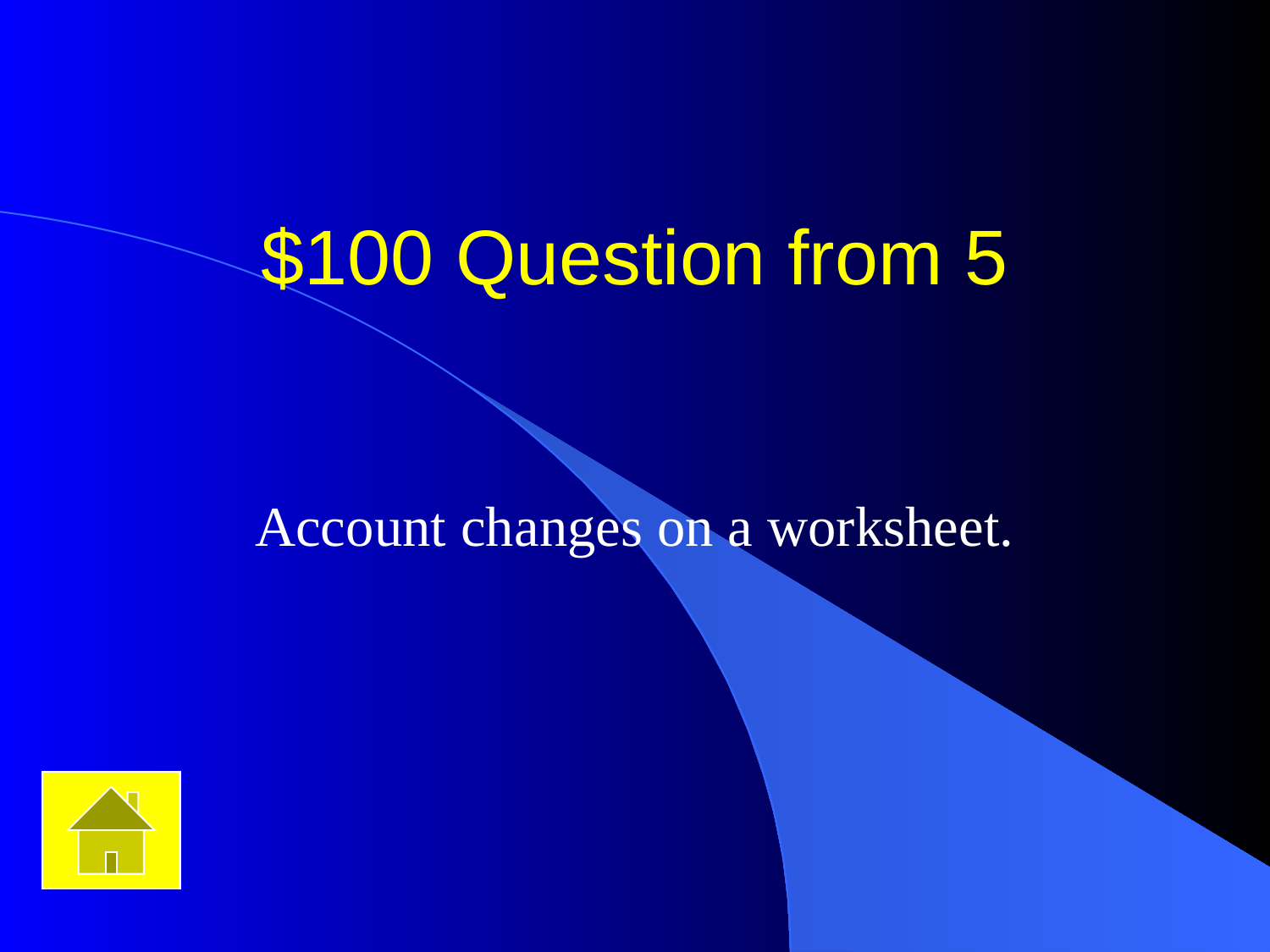

# $100 Question from 5
Account changes on a worksheet.